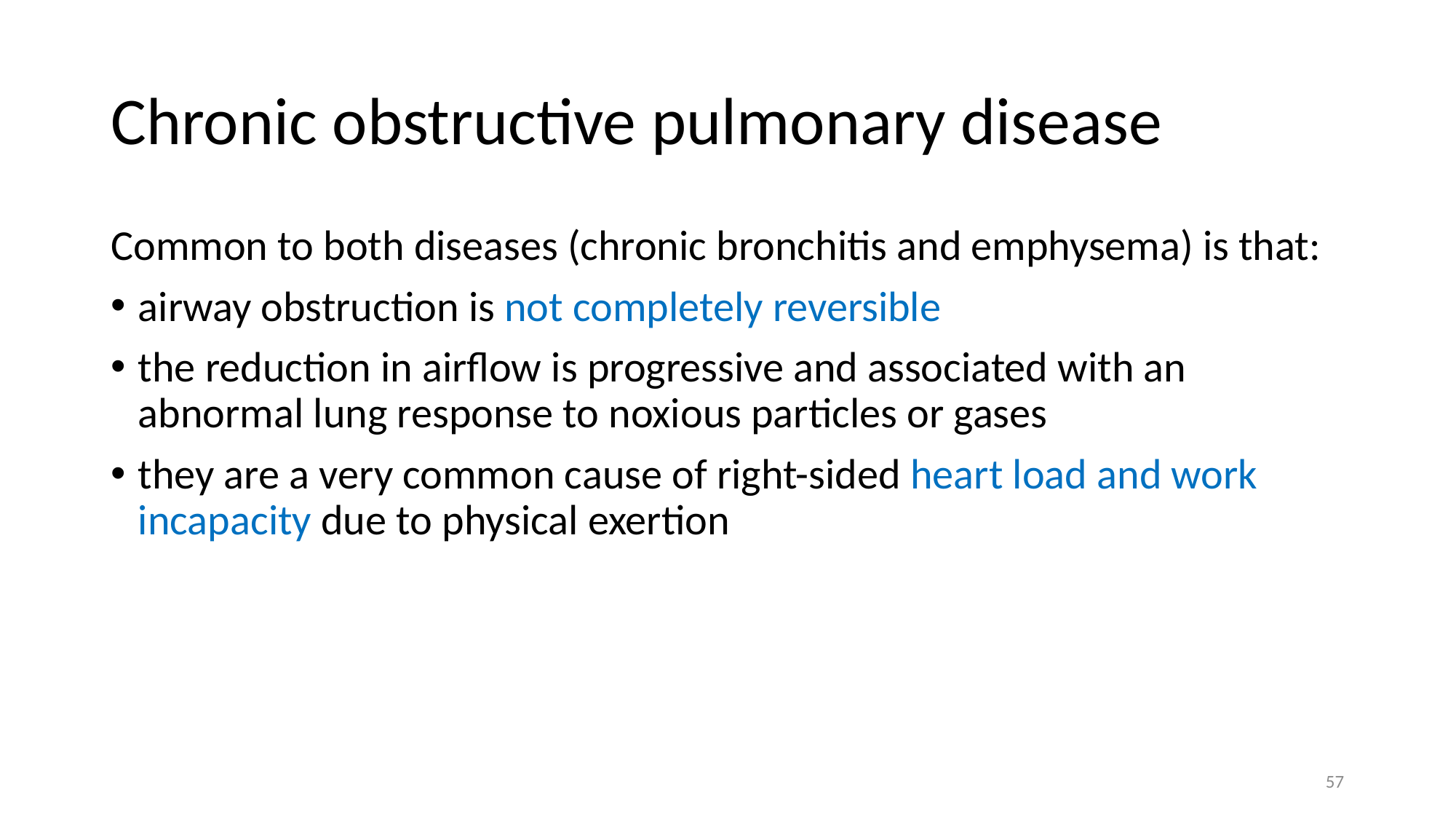

# Chronic obstructive pulmonary disease
Common to both diseases (chronic bronchitis and emphysema) is that:
airway obstruction is not completely reversible
the reduction in airflow is progressive and associated with an abnormal lung response to noxious particles or gases
they are a very common cause of right-sided heart load and work incapacity due to physical exertion
57